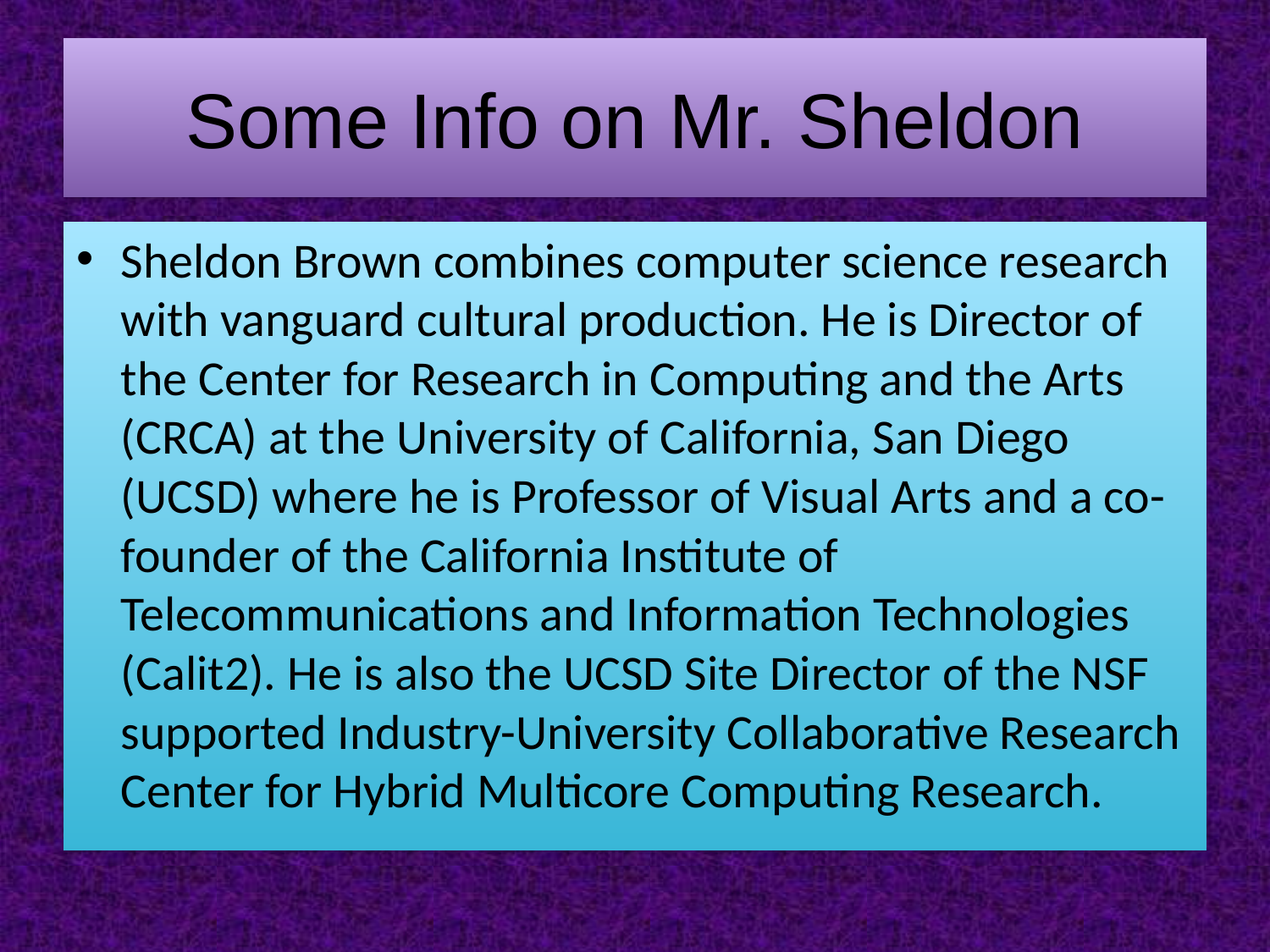

# Some Info on Mr. Sheldon
Sheldon Brown combines computer science research with vanguard cultural production. He is Director of the Center for Research in Computing and the Arts (CRCA) at the University of California, San Diego (UCSD) where he is Professor of Visual Arts and a co-founder of the California Institute of Telecommunications and Information Technologies (Calit2). He is also the UCSD Site Director of the NSF supported Industry-University Collaborative Research Center for Hybrid Multicore Computing Research.